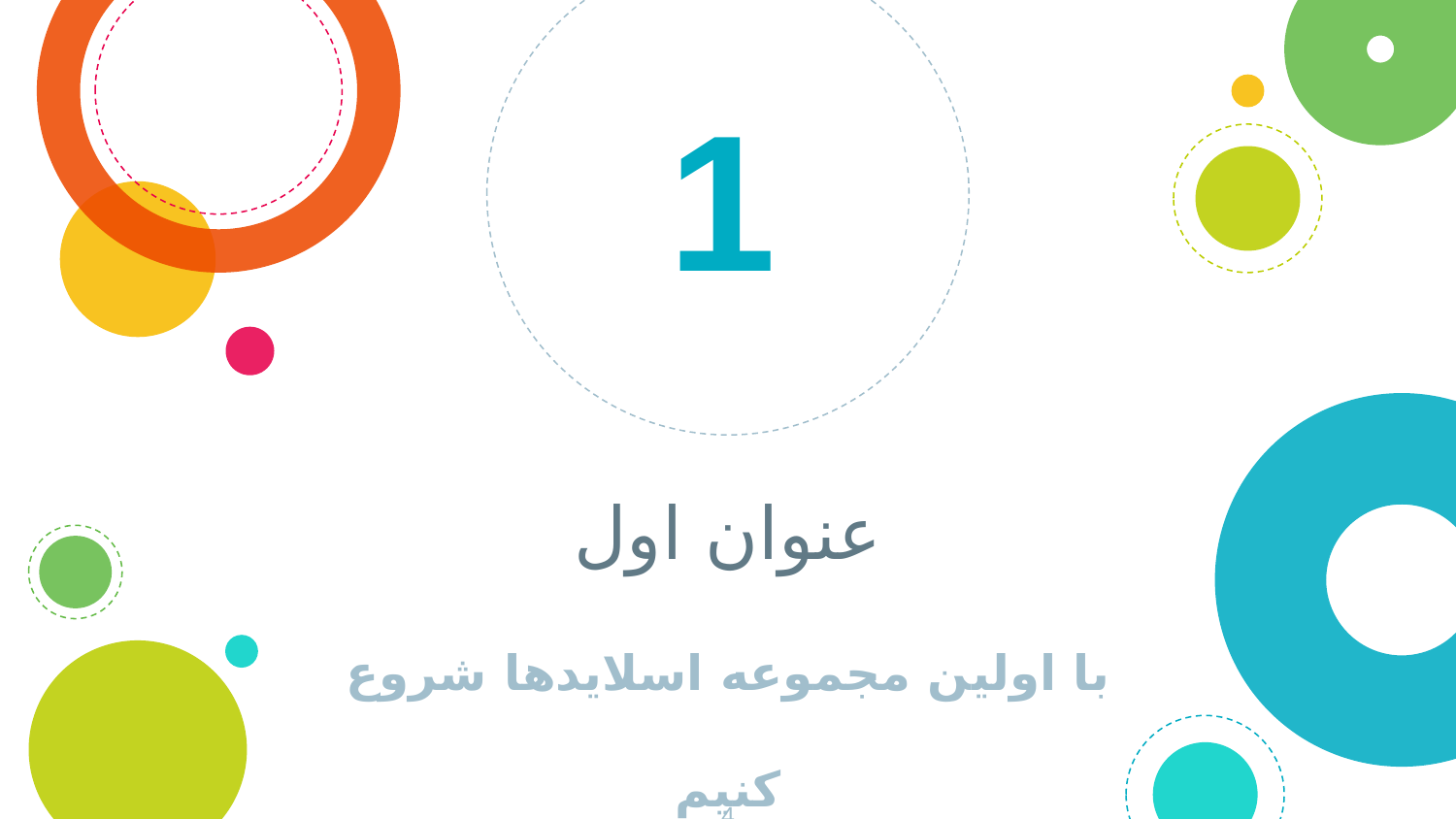

1
# عنوان اول
با اولین مجموعه اسلایدها شروع کنیم
4